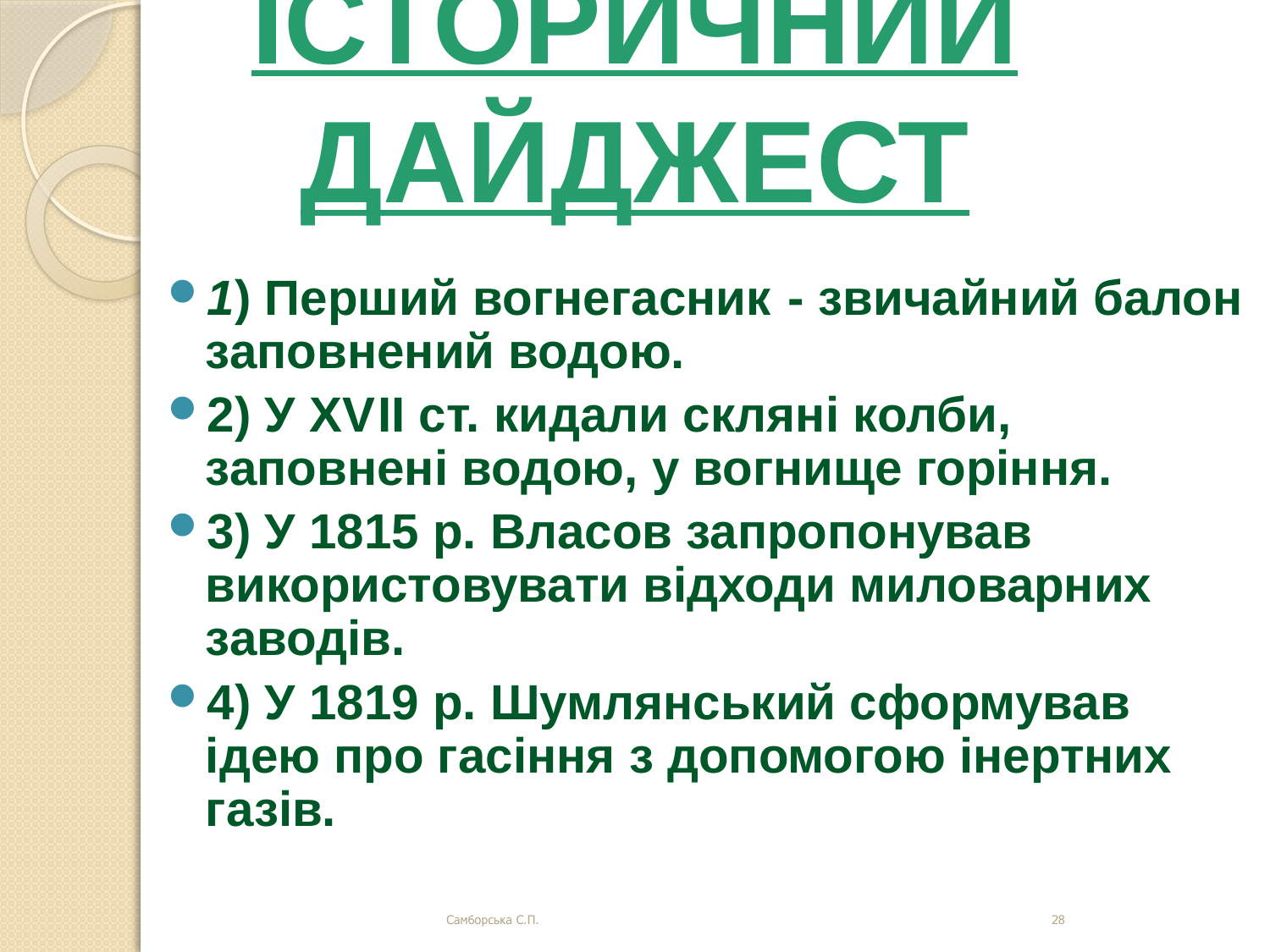

ІСТОРИЧНИЙ ДАЙДЖЕСТ
1) Перший вогнегасник - звичайний балон заповнений водою.
2) У ХVІІ ст. кидали скляні колби, заповнені водою, у вогнище горіння.
3) У 1815 р. Власов запропонував використовувати відходи миловарних заводів.
4) У 1819 р. Шумлянський сформував ідею про гасіння з допомогою інертних газів.
Самборська С.П.
28